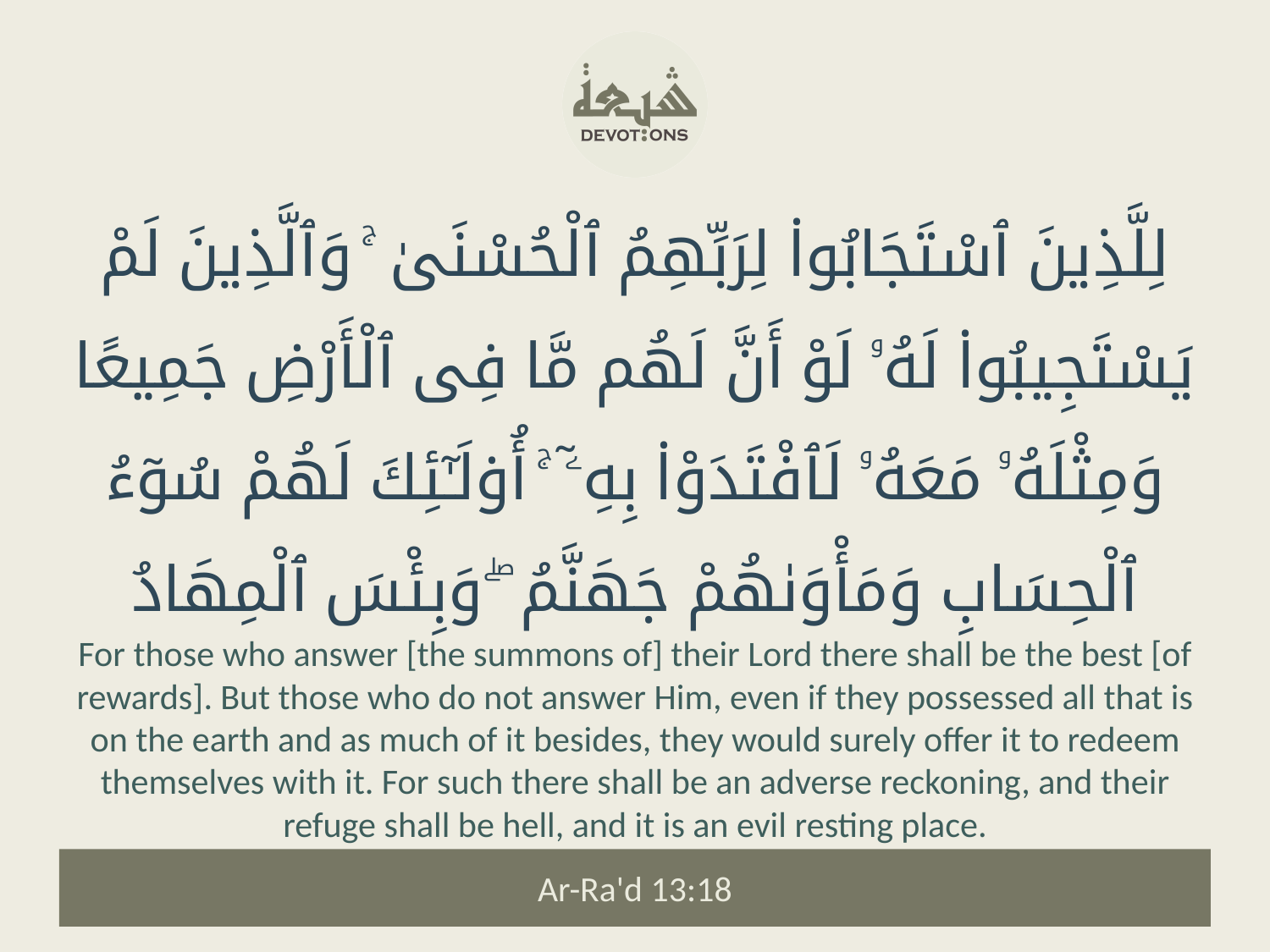

لِلَّذِينَ ٱسْتَجَابُوا۟ لِرَبِّهِمُ ٱلْحُسْنَىٰ ۚ وَٱلَّذِينَ لَمْ يَسْتَجِيبُوا۟ لَهُۥ لَوْ أَنَّ لَهُم مَّا فِى ٱلْأَرْضِ جَمِيعًا وَمِثْلَهُۥ مَعَهُۥ لَٱفْتَدَوْا۟ بِهِۦٓ ۚ أُو۟لَـٰٓئِكَ لَهُمْ سُوٓءُ ٱلْحِسَابِ وَمَأْوَىٰهُمْ جَهَنَّمُ ۖ وَبِئْسَ ٱلْمِهَادُ
For those who answer [the summons of] their Lord there shall be the best [of rewards]. But those who do not answer Him, even if they possessed all that is on the earth and as much of it besides, they would surely offer it to redeem themselves with it. For such there shall be an adverse reckoning, and their refuge shall be hell, and it is an evil resting place.
Ar-Ra'd 13:18